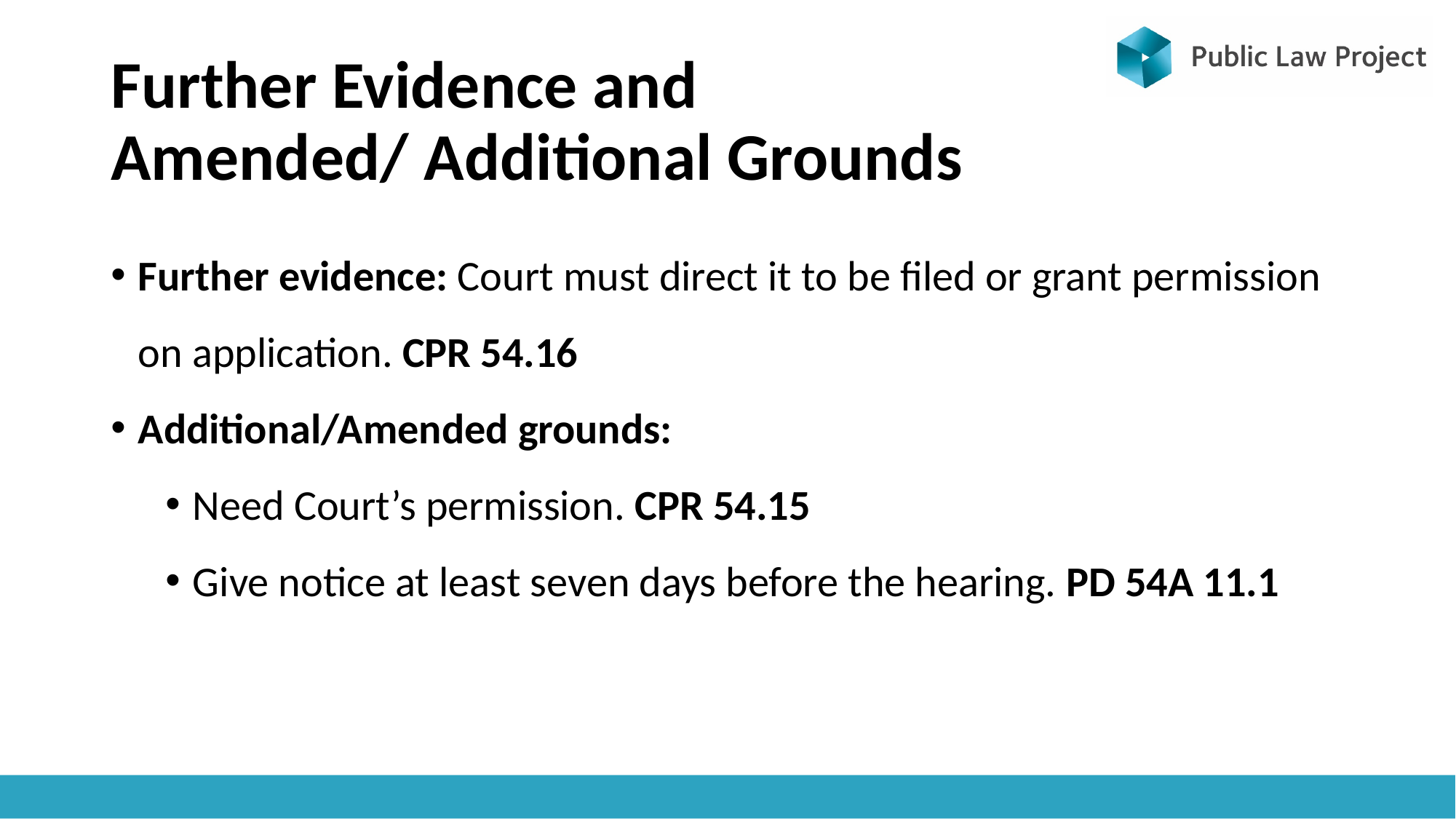

# Further Evidence and Amended/ Additional Grounds
Further evidence: Court must direct it to be filed or grant permission on application. CPR 54.16
Additional/Amended grounds:
Need Court’s permission. CPR 54.15
Give notice at least seven days before the hearing. PD 54A 11.1